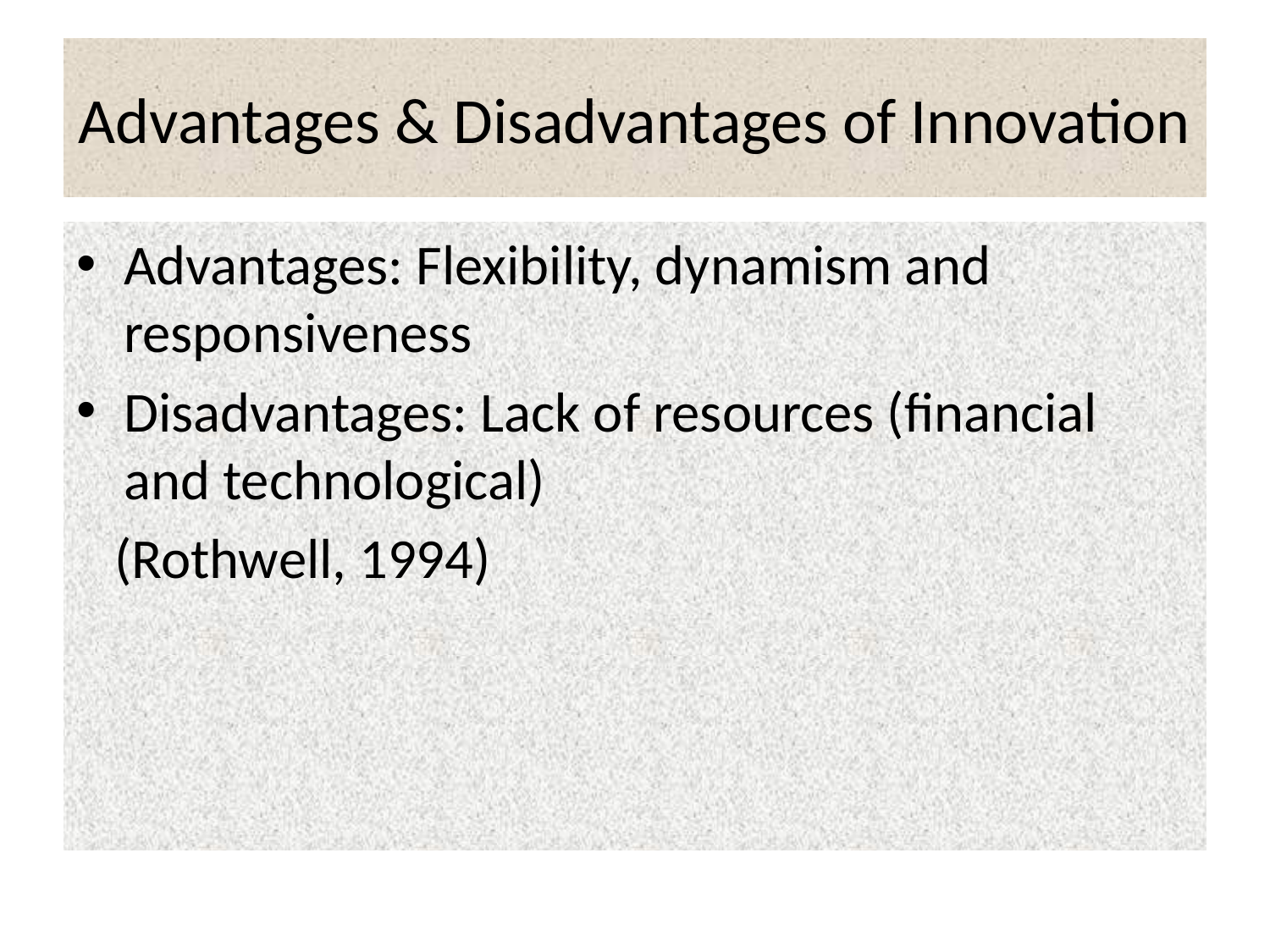

# Advantages & Disadvantages of Innovation
Advantages: Flexibility, dynamism and responsiveness
Disadvantages: Lack of resources (financial and technological)
   (Rothwell, 1994)